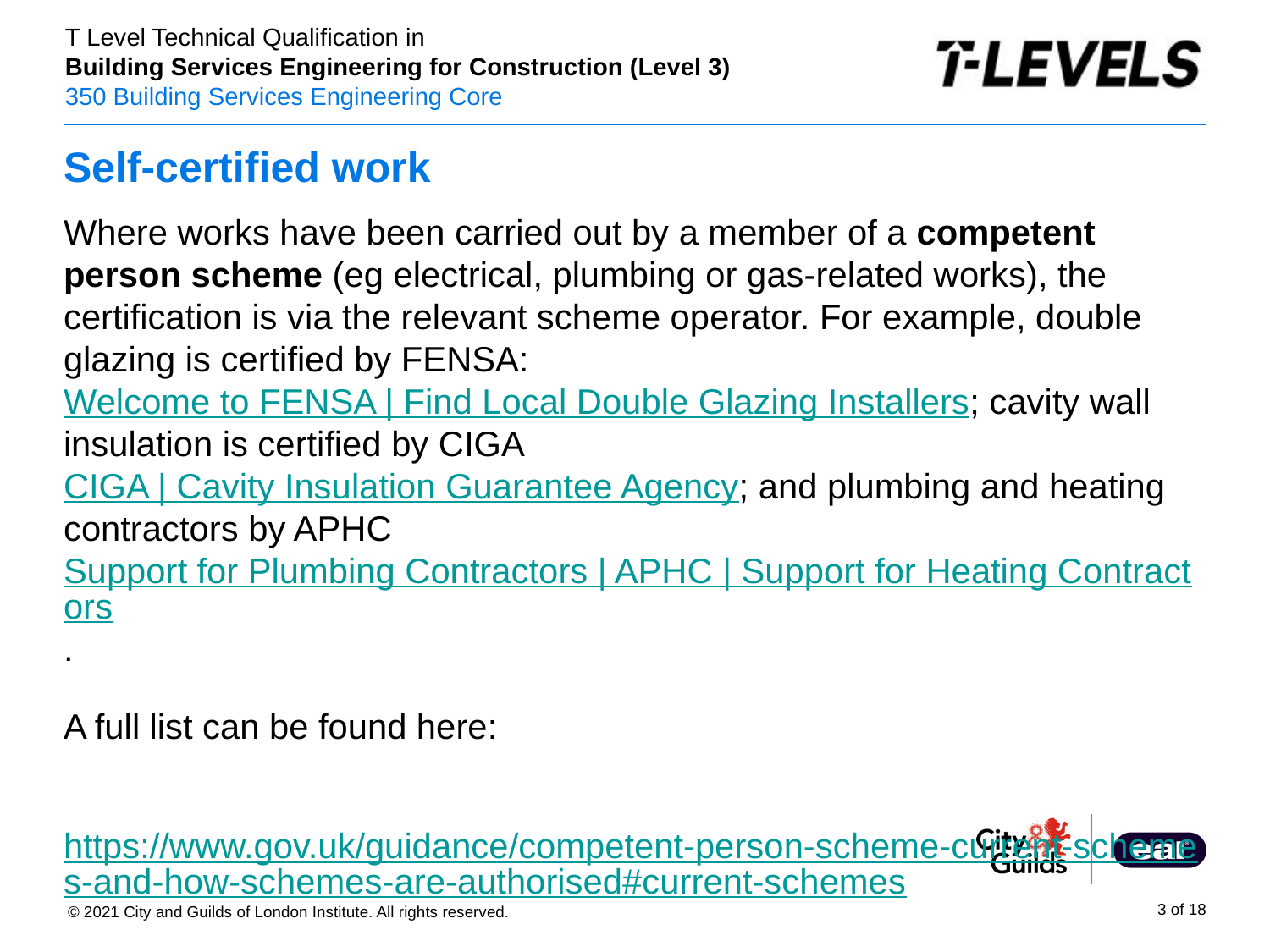

# Self-certified work
Where works have been carried out by a member of a competent person scheme (eg electrical, plumbing or gas-related works), the certification is via the relevant scheme operator. For example, double glazing is certified by FENSA: Welcome to FENSA | Find Local Double Glazing Installers; cavity wall insulation is certified by CIGA CIGA | Cavity Insulation Guarantee Agency; and plumbing and heating contractors by APHC Support for Plumbing Contractors | APHC | Support for Heating Contractors.
A full list can be found here:
 https://www.gov.uk/guidance/competent-person-scheme-current-schemes-and-how-schemes-are-authorised#current-schemes